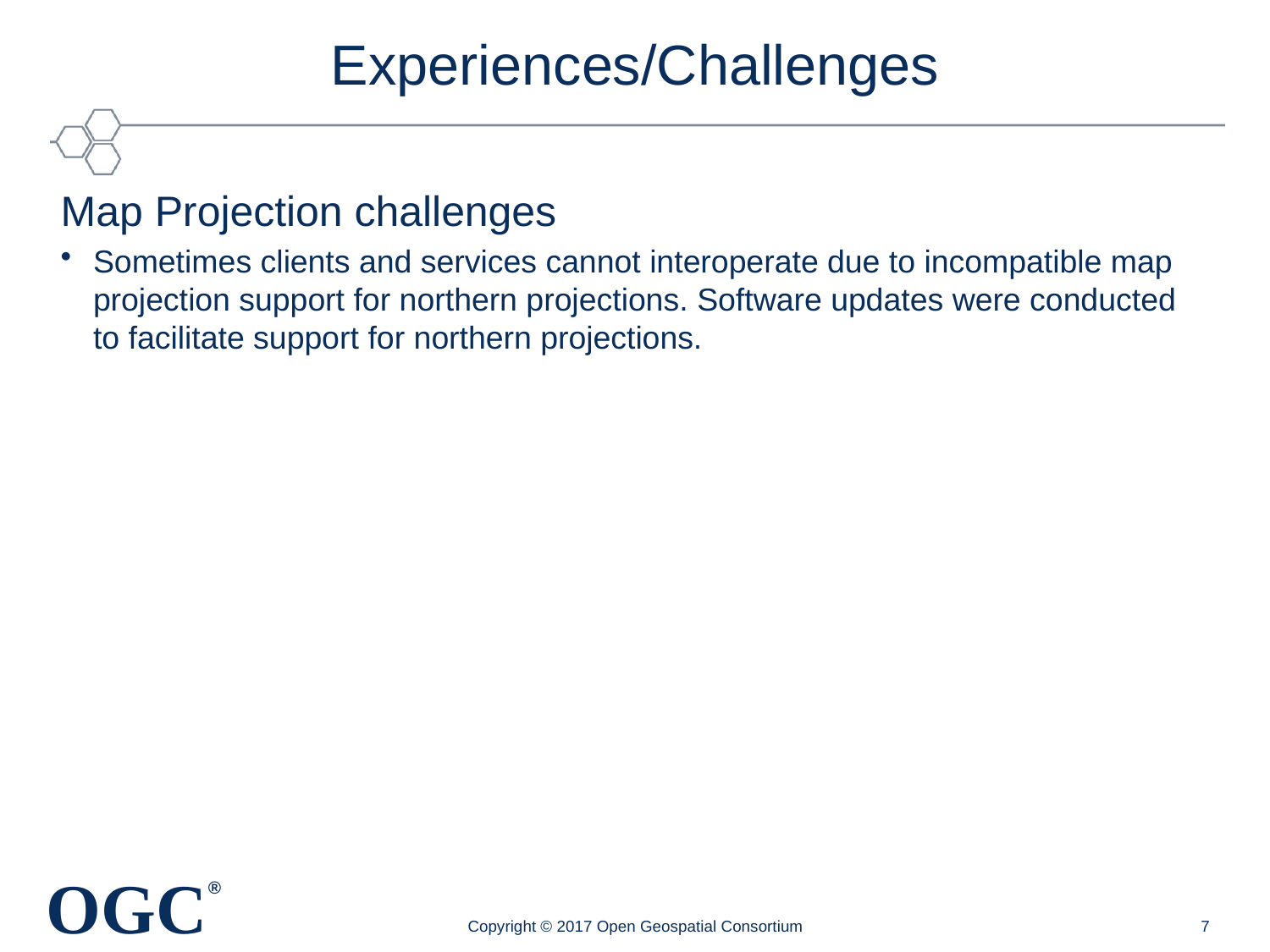

# Experiences/Challenges
Map Projection challenges
Sometimes clients and services cannot interoperate due to incompatible map projection support for northern projections. Software updates were conducted to facilitate support for northern projections.
Copyright © 2017 Open Geospatial Consortium
7